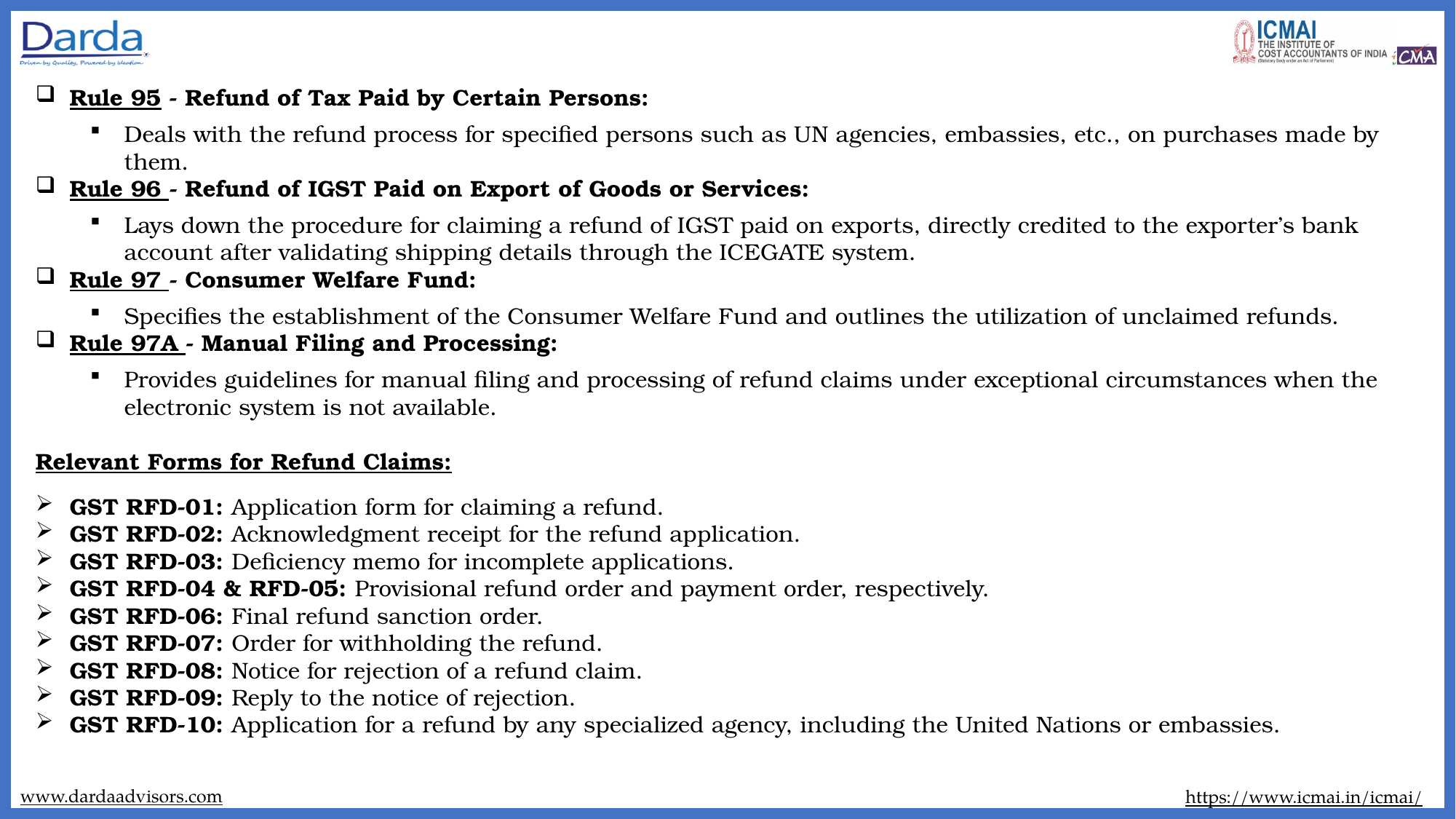

Rule 95 - Refund of Tax Paid by Certain Persons:

Deals with the refund process for specified persons such as UN agencies, embassies, etc., on purchases made by them.
Rule 96 - Refund of IGST Paid on Export of Goods or Services:

Lays down the procedure for claiming a refund of IGST paid on exports, directly credited to the exporter’s bank account after validating shipping details through the ICEGATE system.
Rule 97 - Consumer Welfare Fund:

Specifies the establishment of the Consumer Welfare Fund and outlines the utilization of unclaimed refunds.
Rule 97A - Manual Filing and Processing:

Provides guidelines for manual filing and processing of refund claims under exceptional circumstances when the electronic system is not available.

Relevant Forms for Refund Claims:

GST RFD-01: Application form for claiming a refund.
GST RFD-02: Acknowledgment receipt for the refund application.
GST RFD-03: Deficiency memo for incomplete applications.
GST RFD-04 & RFD-05: Provisional refund order and payment order, respectively.
GST RFD-06: Final refund sanction order.
GST RFD-07: Order for withholding the refund.
GST RFD-08: Notice for rejection of a refund claim.
GST RFD-09: Reply to the notice of rejection.
GST RFD-10: Application for a refund by any specialized agency, including the United Nations or embassies.